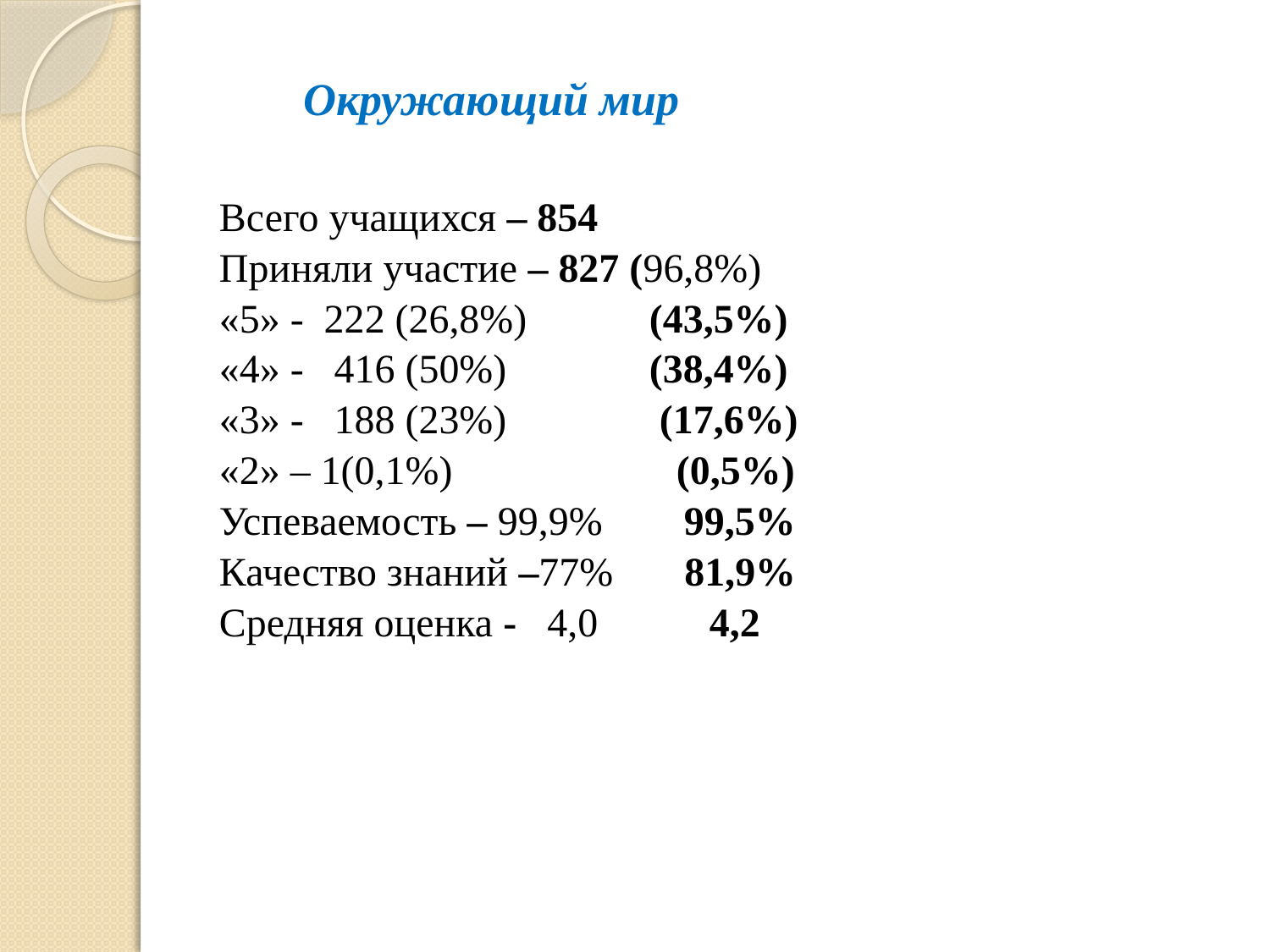

Окружающий мир

Всего учащихся – 854
Приняли участие – 827 (96,8%)
«5» -  222 (26,8%)            (43,5%)
«4» -   416 (50%)              (38,4%)
«3» -   188 (23%)               (17,6%)
«2» – 1(0,1%)                      (0,5%)
Успеваемость – 99,9%        99,5%
Качество знаний –77%       81,9%
Средняя оценка -   4,0           4,2
#